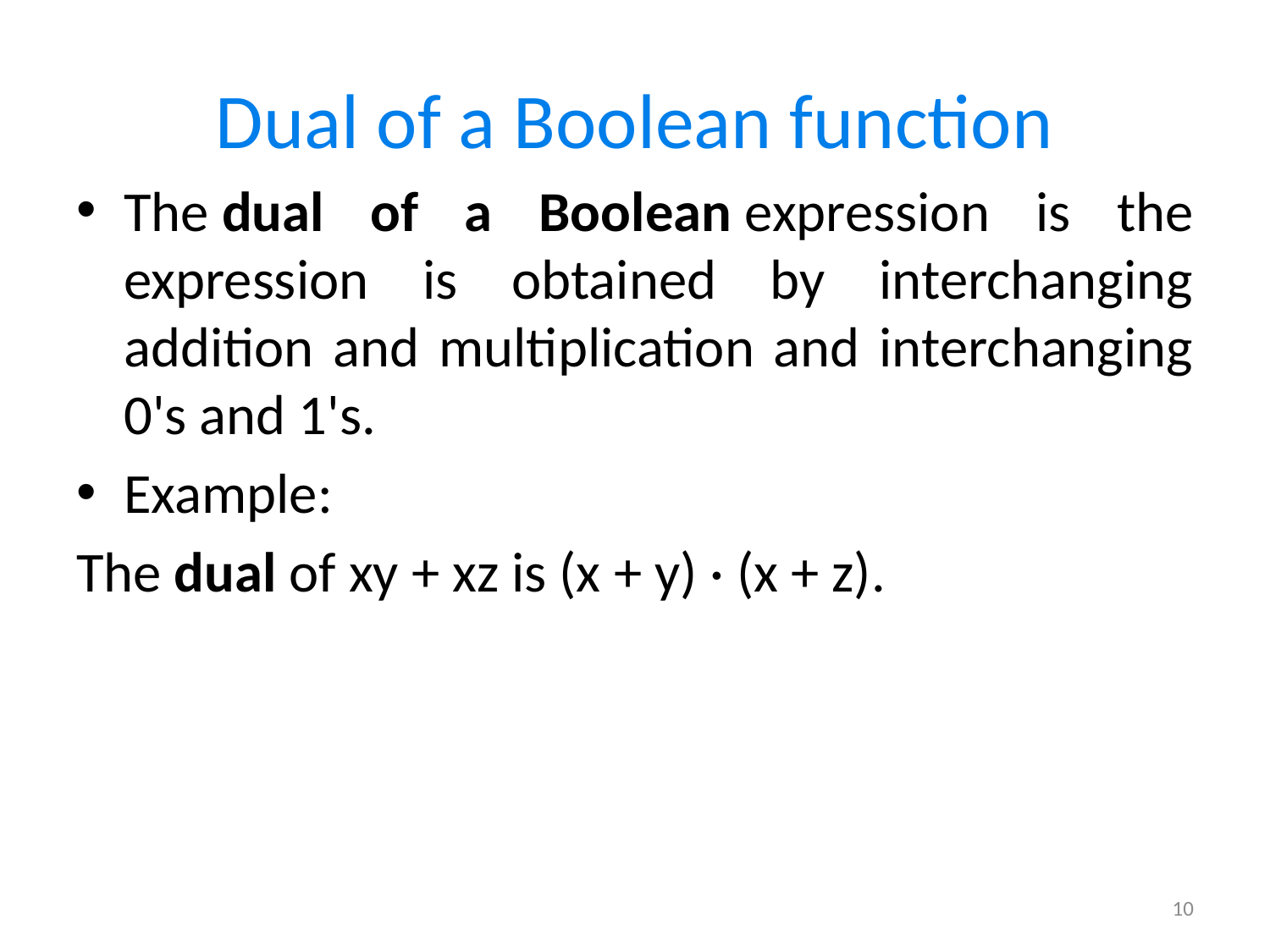

# Dual of a Boolean function
The dual of a Boolean expression is the expression is obtained by interchanging addition and multiplication and interchanging 0's and 1's.
Example:
The dual of xy + xz is (x + y) · (x + z).
10